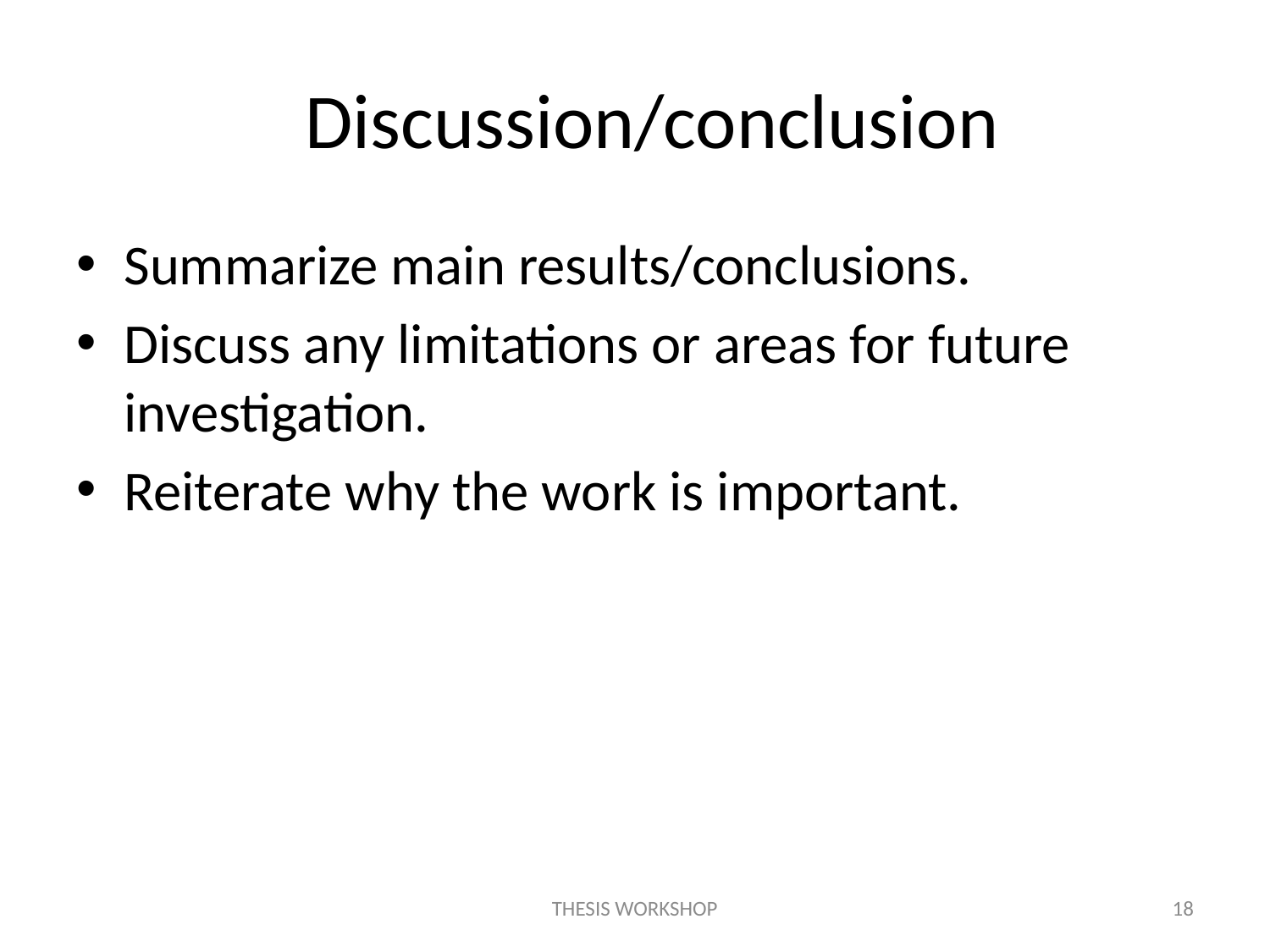

# Discussion/conclusion
Summarize main results/conclusions.
Discuss any limitations or areas for future investigation.
Reiterate why the work is important.
THESIS WORKSHOP
18